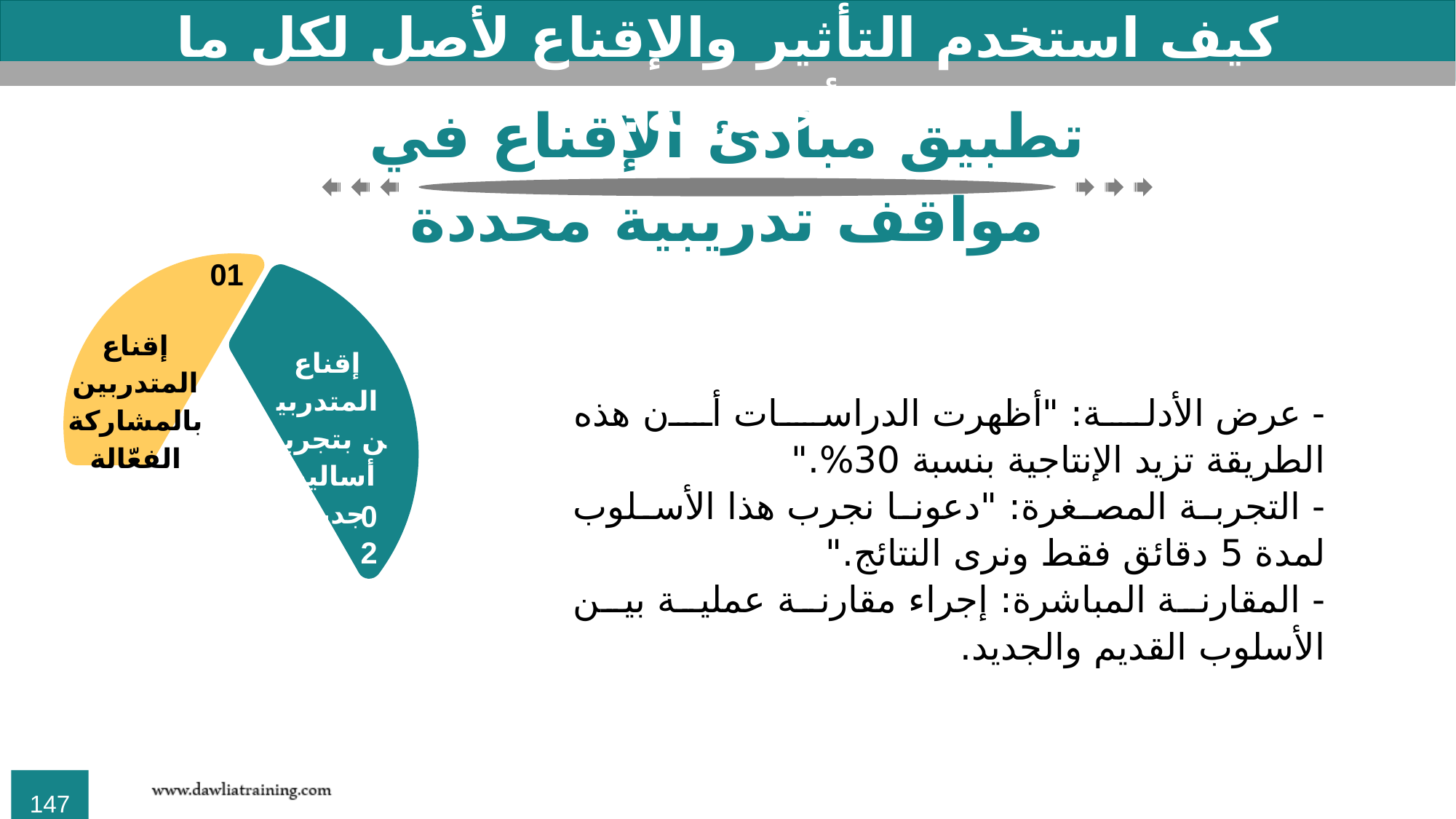

كيف استخدم التأثير والإقناع لأصل لكل ما أحلم به؟
تطبيق مبادئ الإقناع في مواقف تدريبية محددة

01

إقناع المتدربين بالمشاركة الفعّالة

إقناع المتدربين بتجربة أساليب جديدة
02
- عرض الأدلة: "أظهرت الدراسات أن هذه الطريقة تزيد الإنتاجية بنسبة 30%."
- التجربة المصغرة: "دعونا نجرب هذا الأسلوب لمدة 5 دقائق فقط ونرى النتائج."
- المقارنة المباشرة: إجراء مقارنة عملية بين الأسلوب القديم والجديد.